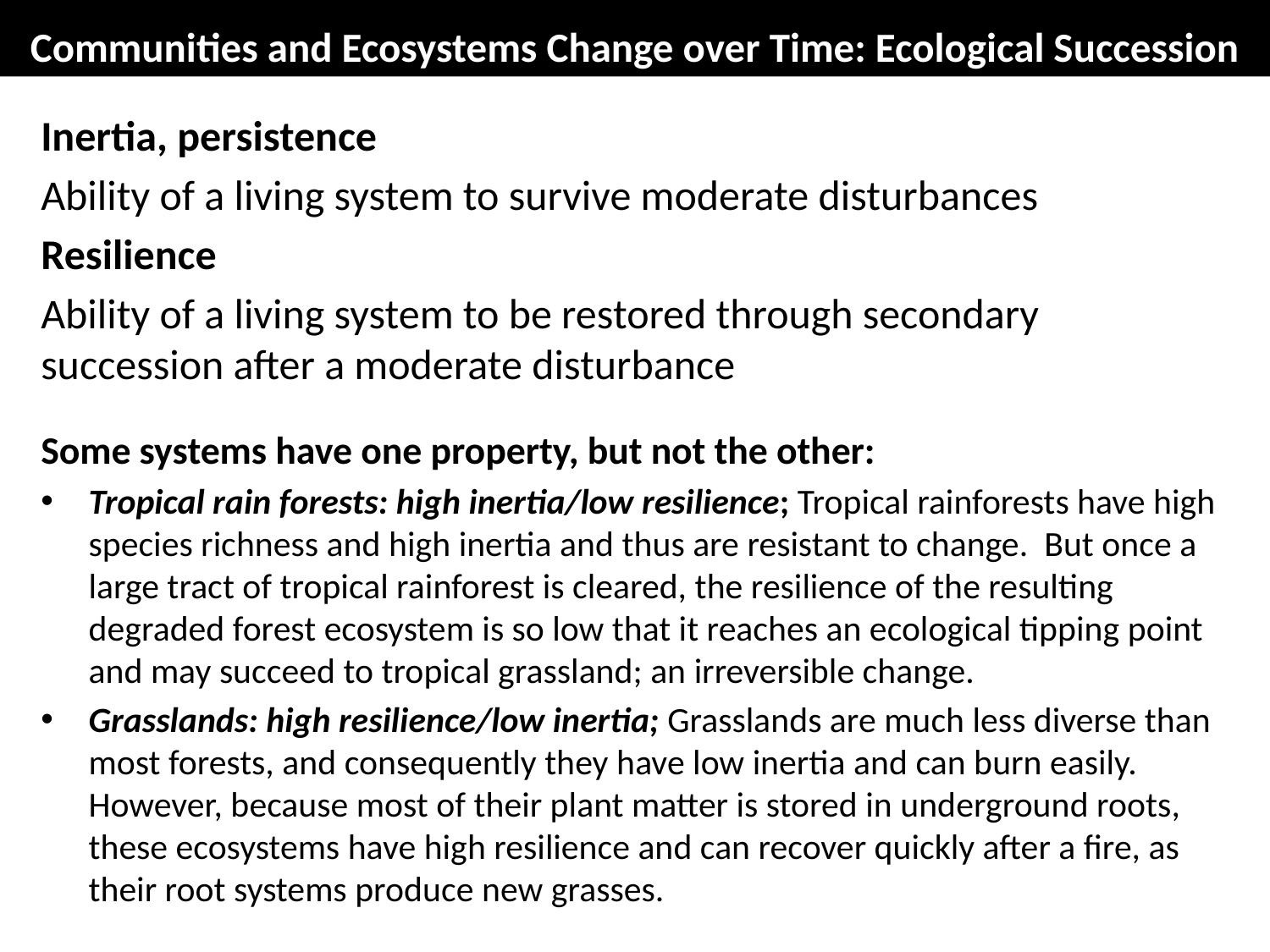

Communities and Ecosystems Change over Time: Ecological Succession
Inertia, persistence
Ability of a living system to survive moderate disturbances
Resilience
Ability of a living system to be restored through secondary succession after a moderate disturbance

Some systems have one property, but not the other:
Tropical rain forests: high inertia/low resilience; Tropical rainforests have high species richness and high inertia and thus are resistant to change.  But once a large tract of tropical rainforest is cleared, the resilience of the resulting degraded forest ecosystem is so low that it reaches an ecological tipping point and may succeed to tropical grassland; an irreversible change.
Grasslands: high resilience/low inertia; Grasslands are much less diverse than most forests, and consequently they have low inertia and can burn easily.  However, because most of their plant matter is stored in underground roots, these ecosystems have high resilience and can recover quickly after a fire, as their root systems produce new grasses.